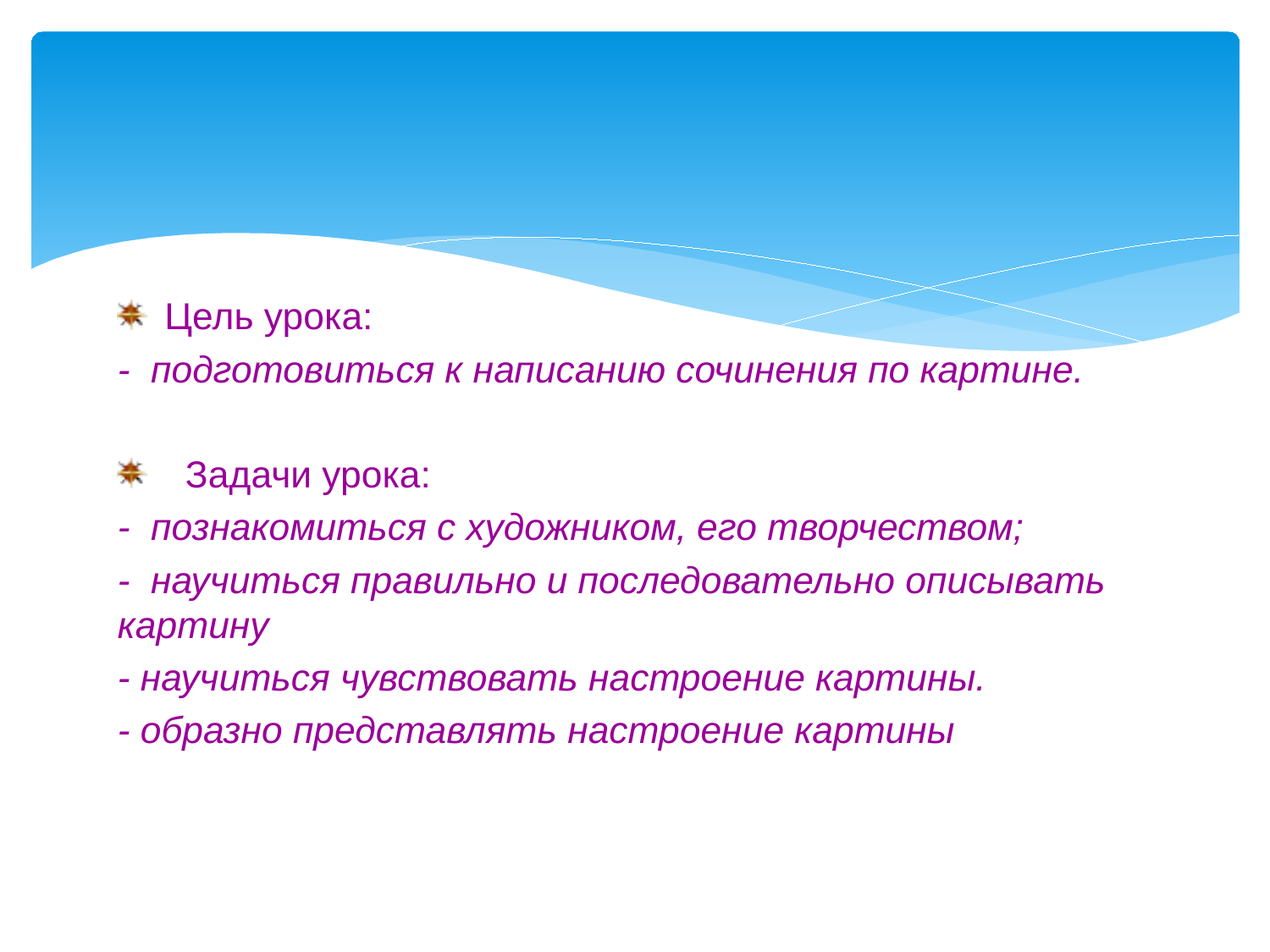

#
 Цель урока:
-  подготовиться к написанию сочинения по картине.

   Задачи урока:
-  познакомиться с художником, его творчеством;
-  научиться правильно и последовательно описывать картину
- научиться чувствовать настроение картины.
- образно представлять настроение картины